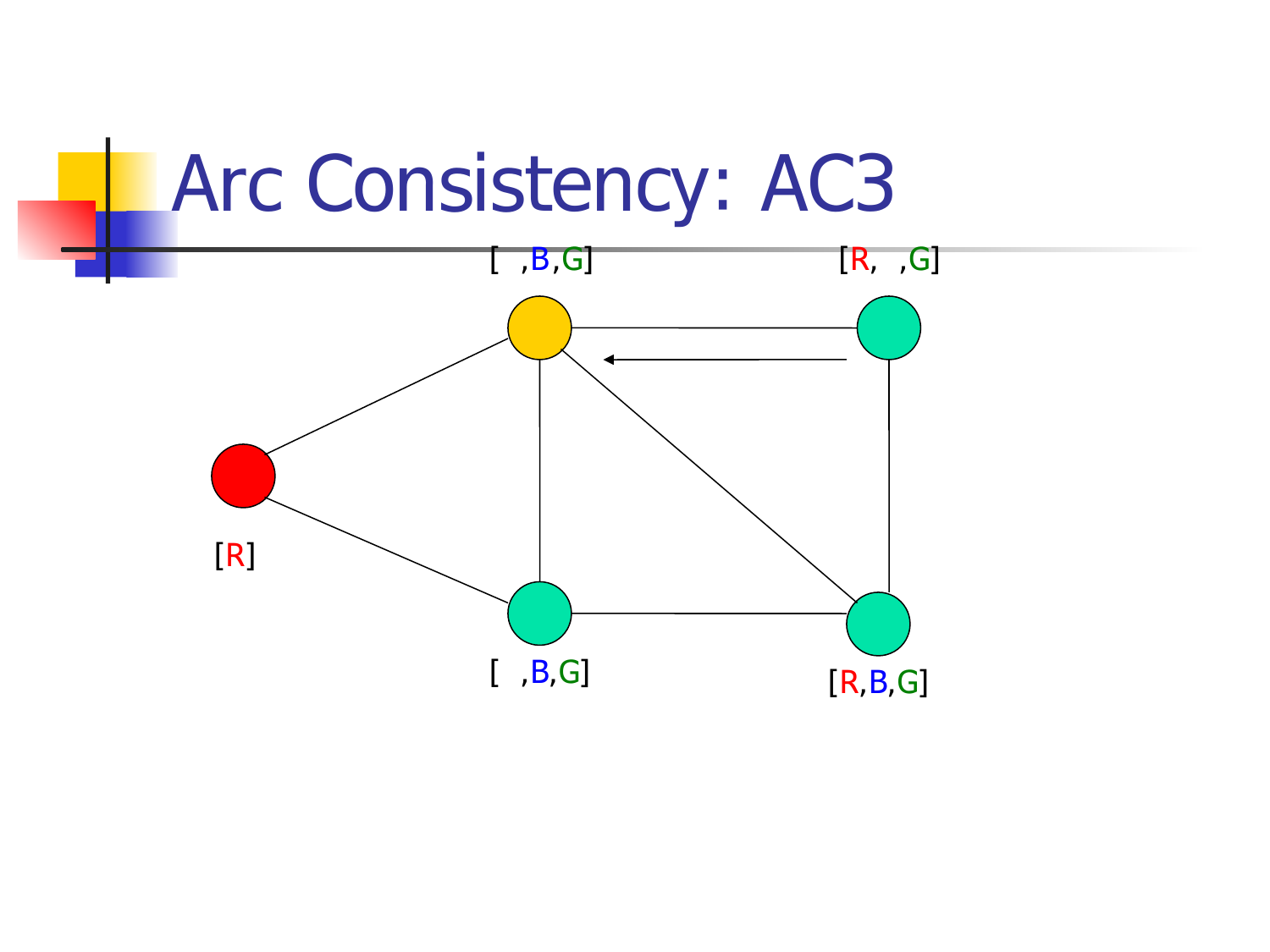

# Arc Consistency: AC3
[  ,B,G]
[R,  ,G]

[R]

[  ,B,G]
[R,B,G]